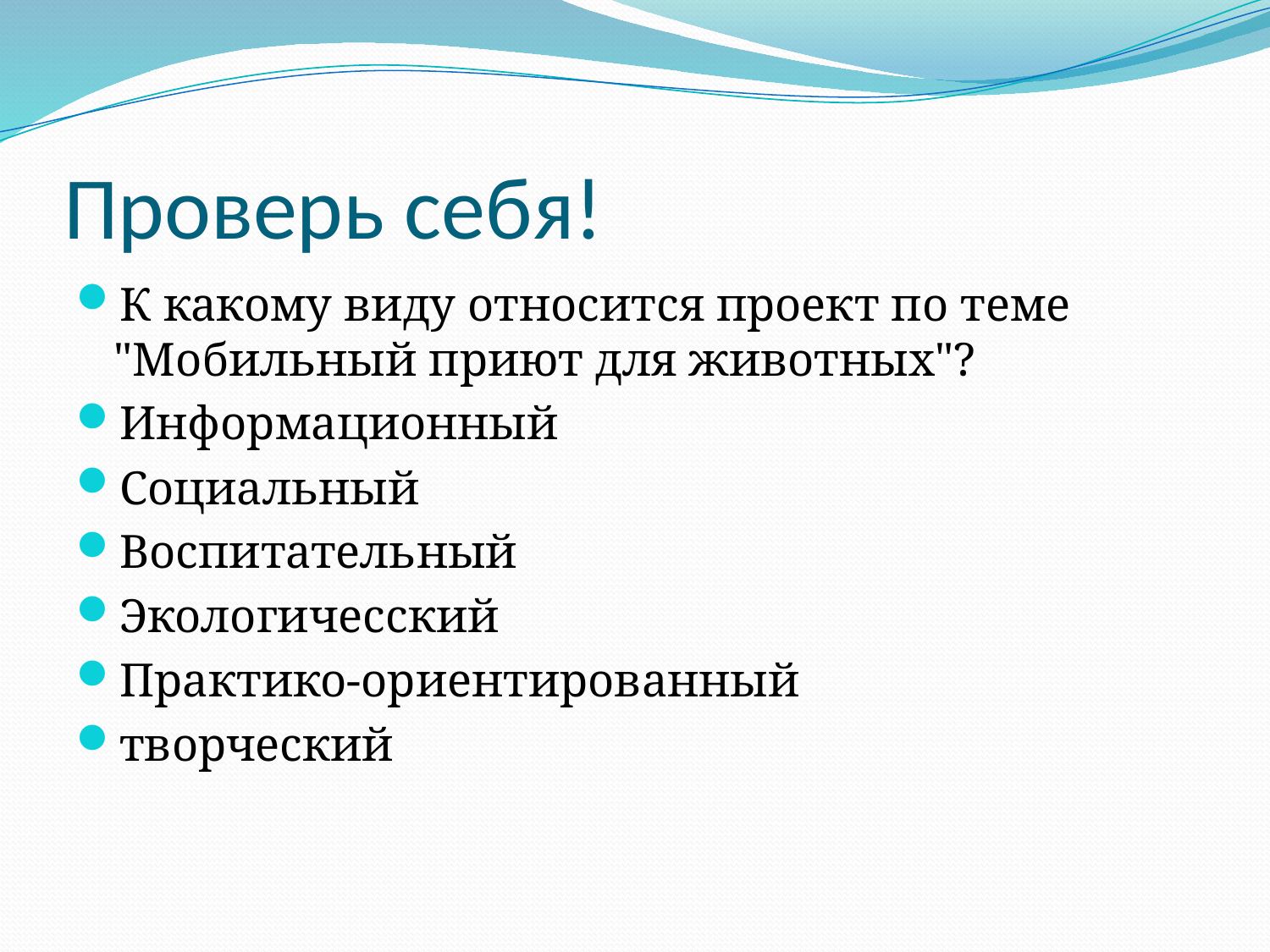

# Проверь себя!
К какому виду относится проект по теме "Мобильный приют для животных"?
Информационный
Социальный
Воспитательный
Экологичесский
Практико-ориентированный
творческий